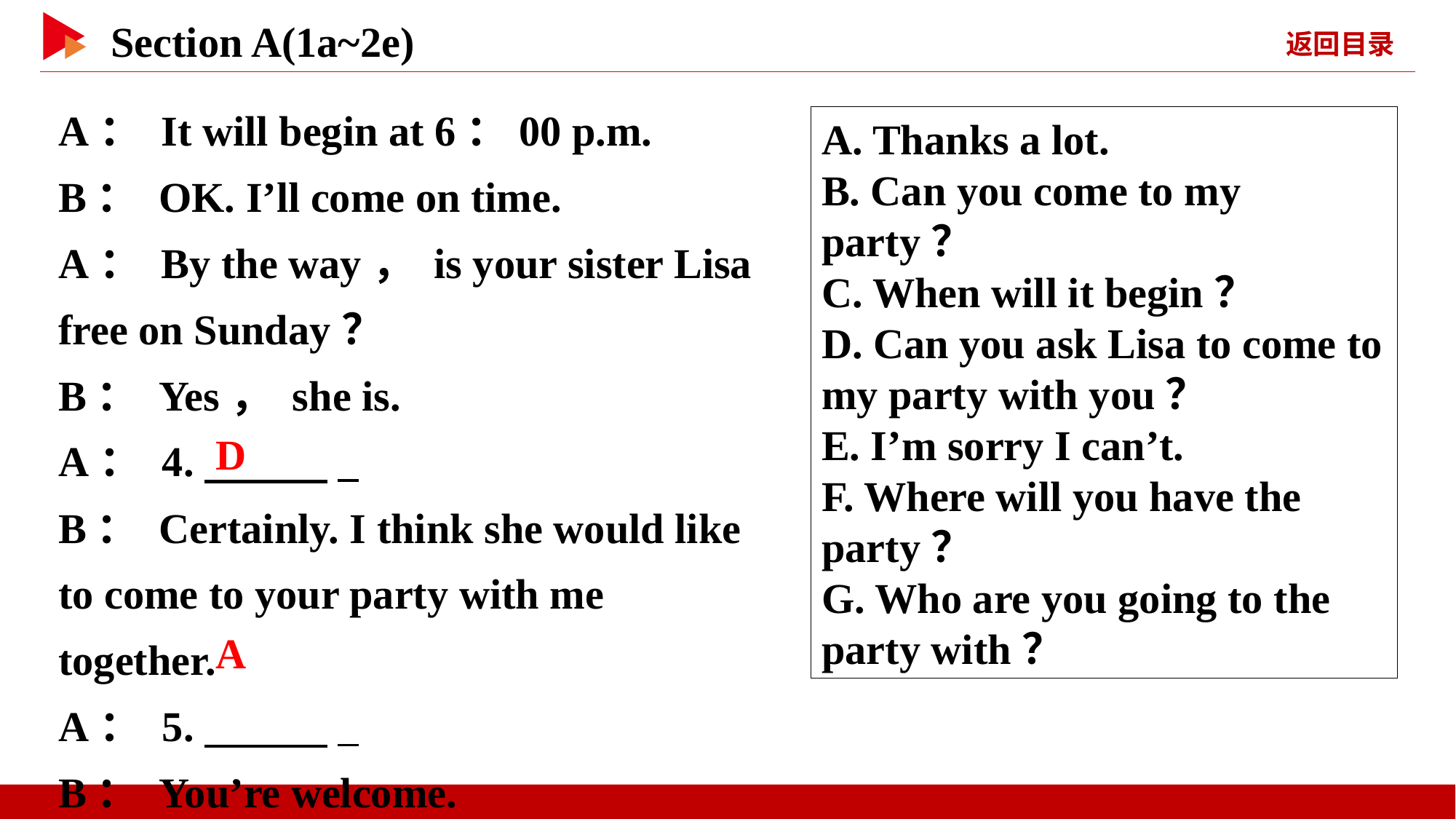

A： It will begin at 6：00 p.m.
B： OK. I’ll come on time.
A： By the way， is your sister Lisa free on Sunday？
B： Yes， she is.
A： 4.　  　  _
B： Certainly. I think she would like to come to your party with me together.
A： 5.　  　  _
B： You’re welcome.
A. Thanks a lot.
B. Can you come to my party？
C. When will it begin？
D. Can you ask Lisa to come to my party with you？
E. I’m sorry I can’t.
F. Where will you have the party？
G. Who are you going to the party with？
D
A